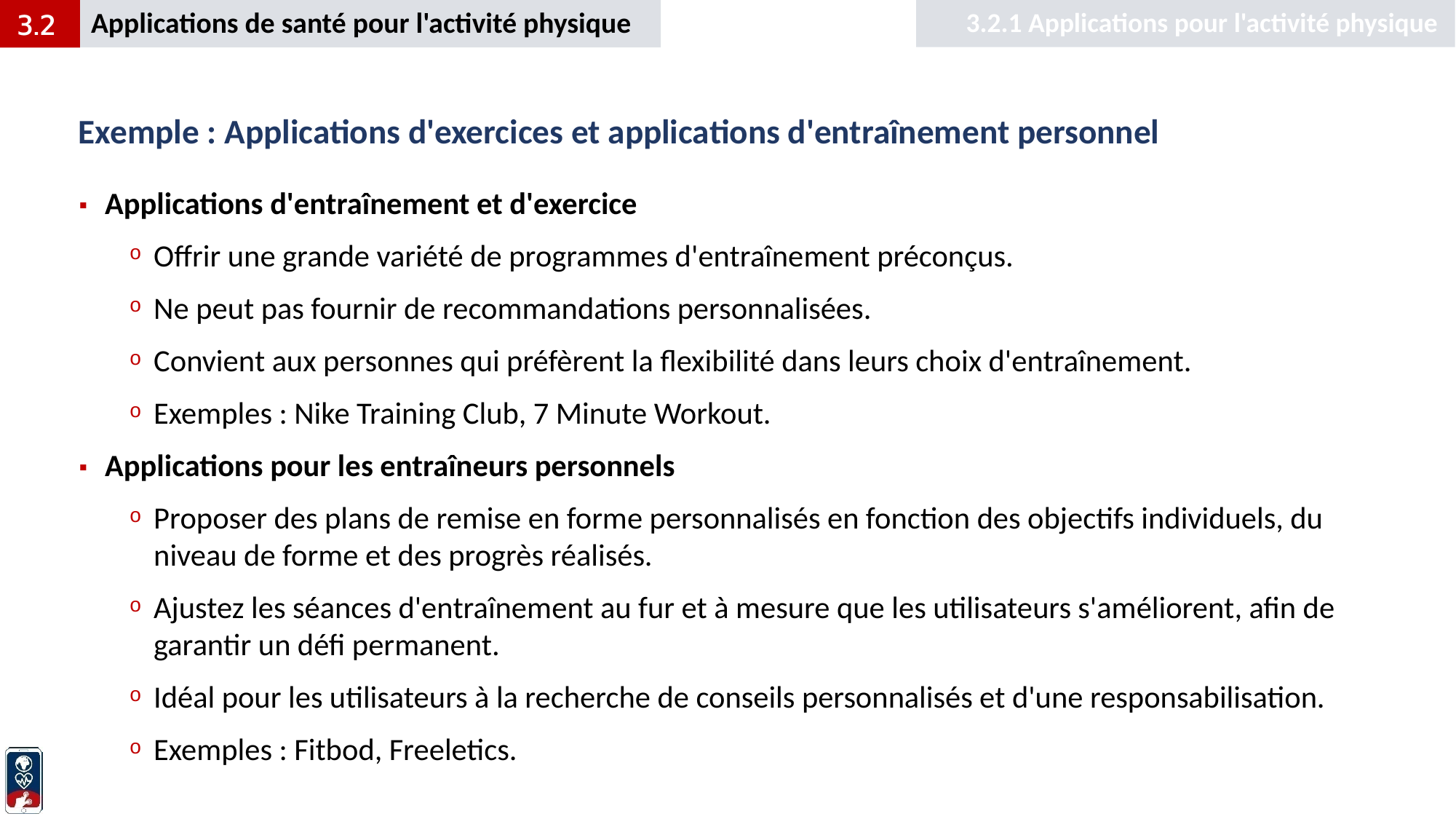

3.2.1 Applications pour l'activité physique
Applications de santé pour l'activité physique
3.2
# Exemple : Applications d'exercices et applications d'entraînement personnel
Applications d'entraînement et d'exercice
Offrir une grande variété de programmes d'entraînement préconçus.
Ne peut pas fournir de recommandations personnalisées.
Convient aux personnes qui préfèrent la flexibilité dans leurs choix d'entraînement.
Exemples : Nike Training Club, 7 Minute Workout.
Applications pour les entraîneurs personnels
Proposer des plans de remise en forme personnalisés en fonction des objectifs individuels, du niveau de forme et des progrès réalisés.
Ajustez les séances d'entraînement au fur et à mesure que les utilisateurs s'améliorent, afin de garantir un défi permanent.
Idéal pour les utilisateurs à la recherche de conseils personnalisés et d'une responsabilisation.
Exemples : Fitbod, Freeletics.